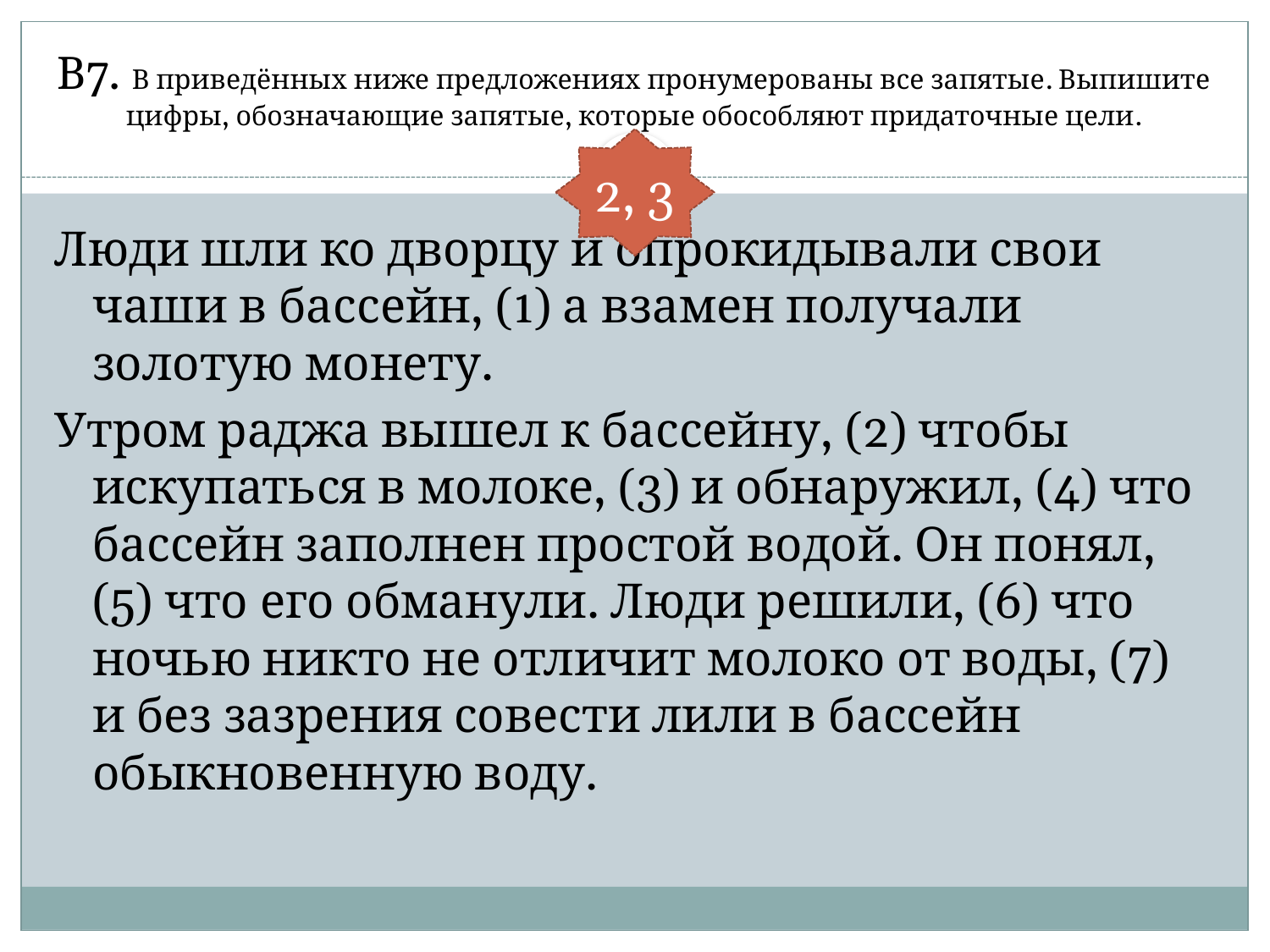

# В7. В приведённых ниже предложениях пронумерованы все запятые. Выпишите цифры, обозначающие запятые, которые обособляют придаточные цели.
2, 3
Люди шли ко дворцу и опрокидывали свои чаши в бассейн, (1) а взамен получали золотую монету.
Утром раджа вышел к бассейну, (2) чтобы искупаться в молоке, (3) и обнаружил, (4) что бассейн заполнен простой водой. Он понял, (5) что его обманули. Люди решили, (6) что ночью никто не отличит молоко от воды, (7) и без зазрения совести лили в бассейн обыкновенную воду.